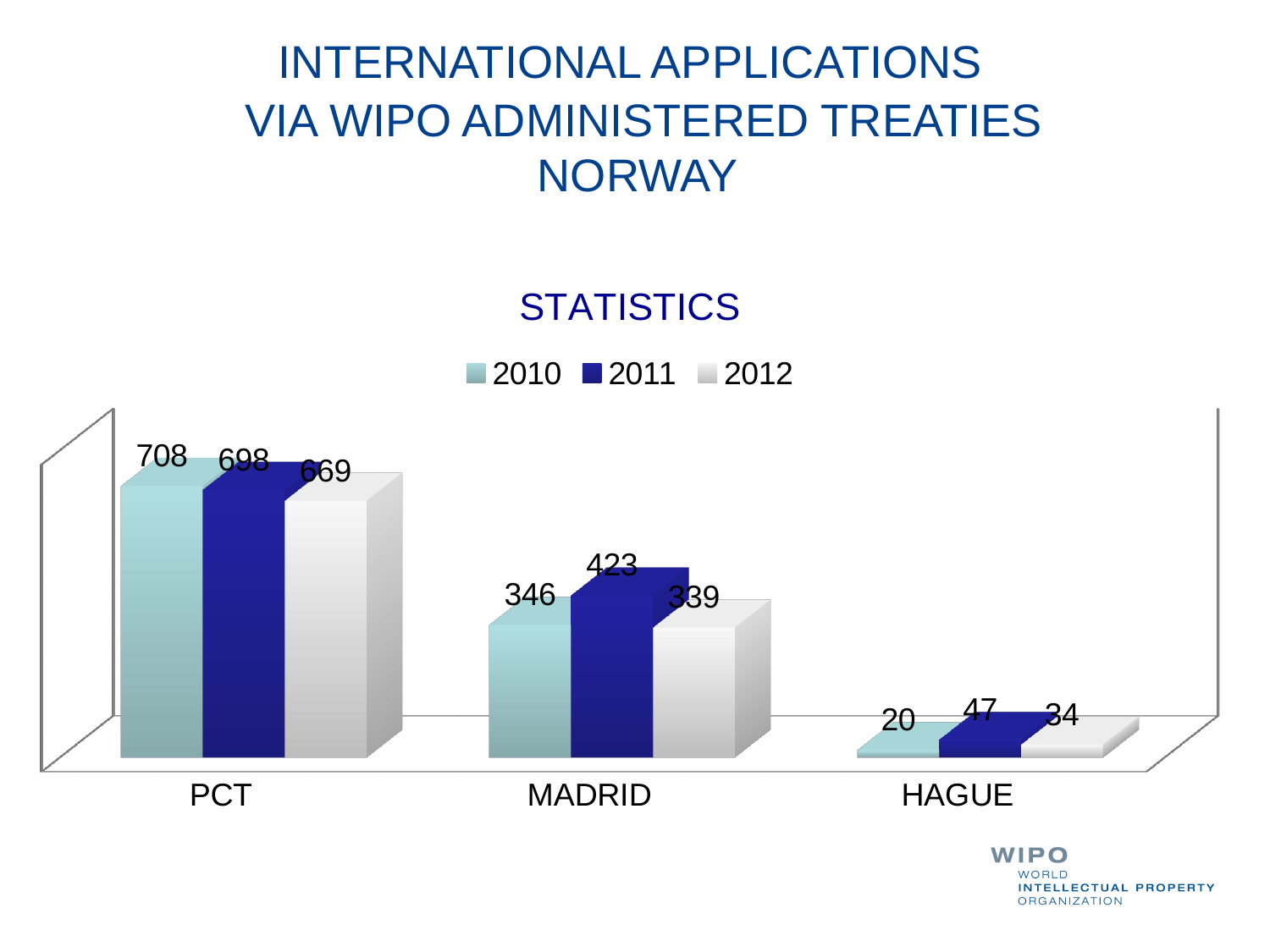

# INTERNATIONAL APPLICATIONS VIA WIPO ADMINISTERED TREATIES NORWAY

[unsupported chart]